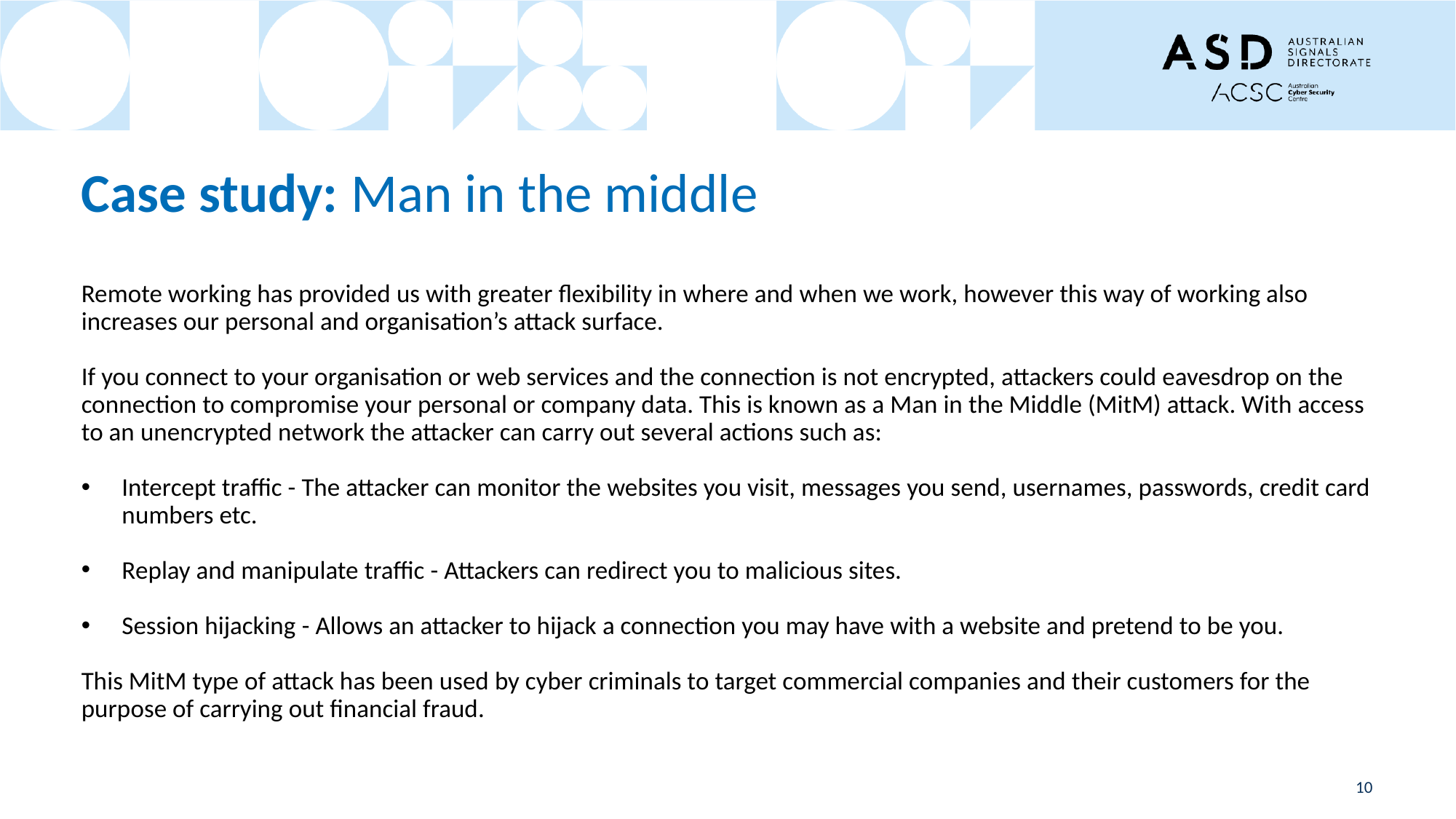

# Case study: Man in the middle
Remote working has provided us with greater flexibility in where and when we work, however this way of working also increases our personal and organisation’s attack surface.
If you connect to your organisation or web services and the connection is not encrypted, attackers could eavesdrop on the connection to compromise your personal or company data. This is known as a Man in the Middle (MitM) attack. With access to an unencrypted network the attacker can carry out several actions such as:
Intercept traffic - The attacker can monitor the websites you visit, messages you send, usernames, passwords, credit card numbers etc.
Replay and manipulate traffic - Attackers can redirect you to malicious sites.
Session hijacking - Allows an attacker to hijack a connection you may have with a website and pretend to be you.
This MitM type of attack has been used by cyber criminals to target commercial companies and their customers for the purpose of carrying out financial fraud.
10